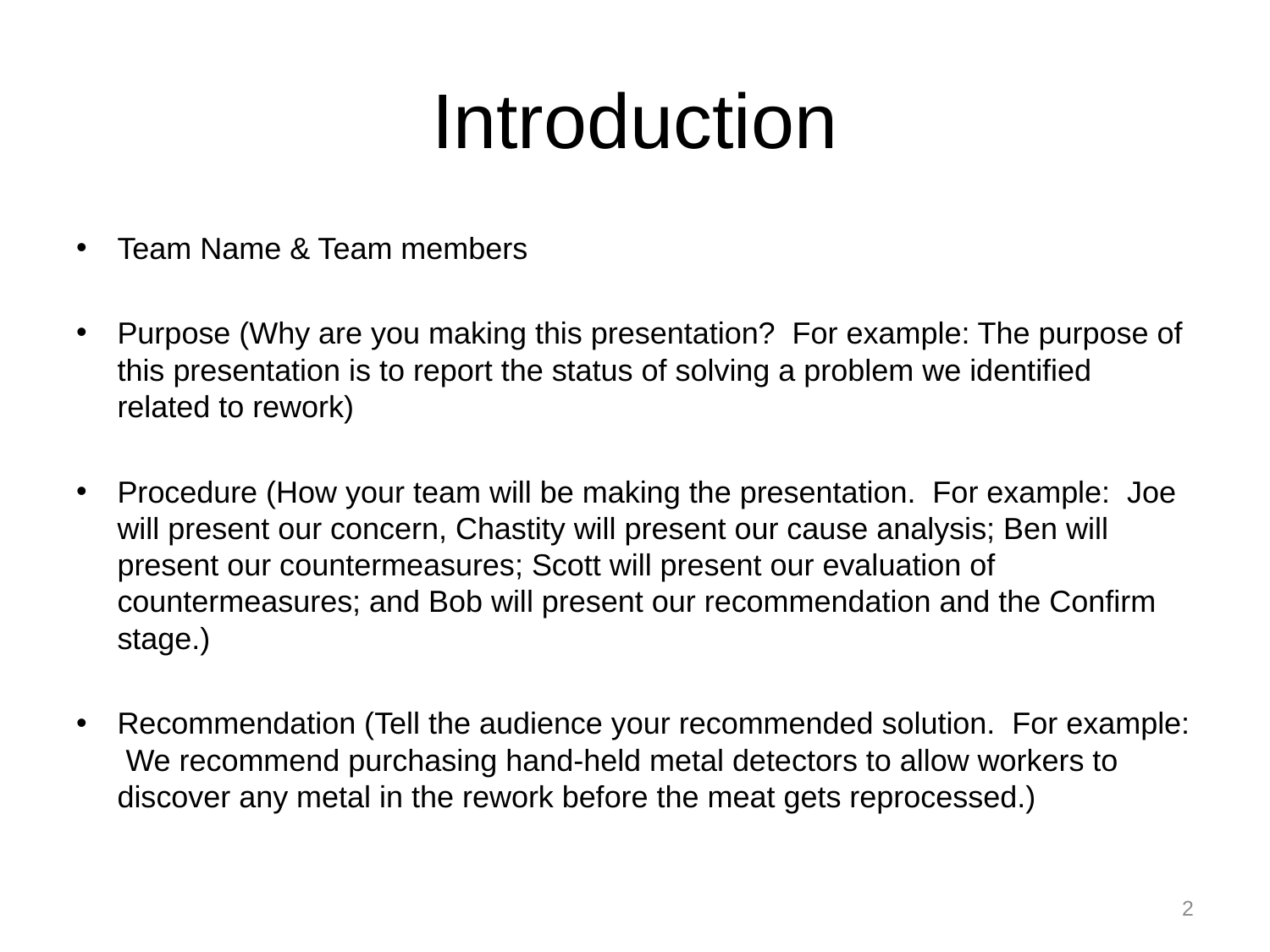

# Introduction
Team Name & Team members

Purpose (Why are you making this presentation?  For example: The purpose of this presentation is to report the status of solving a problem we identified related to rework)

Procedure (How your team will be making the presentation.  For example:  Joe will present our concern, Chastity will present our cause analysis; Ben will present our countermeasures; Scott will present our evaluation of countermeasures; and Bob will present our recommendation and the Confirm stage.)

Recommendation (Tell the audience your recommended solution.  For example:  We recommend purchasing hand-held metal detectors to allow workers to discover any metal in the rework before the meat gets reprocessed.)
2